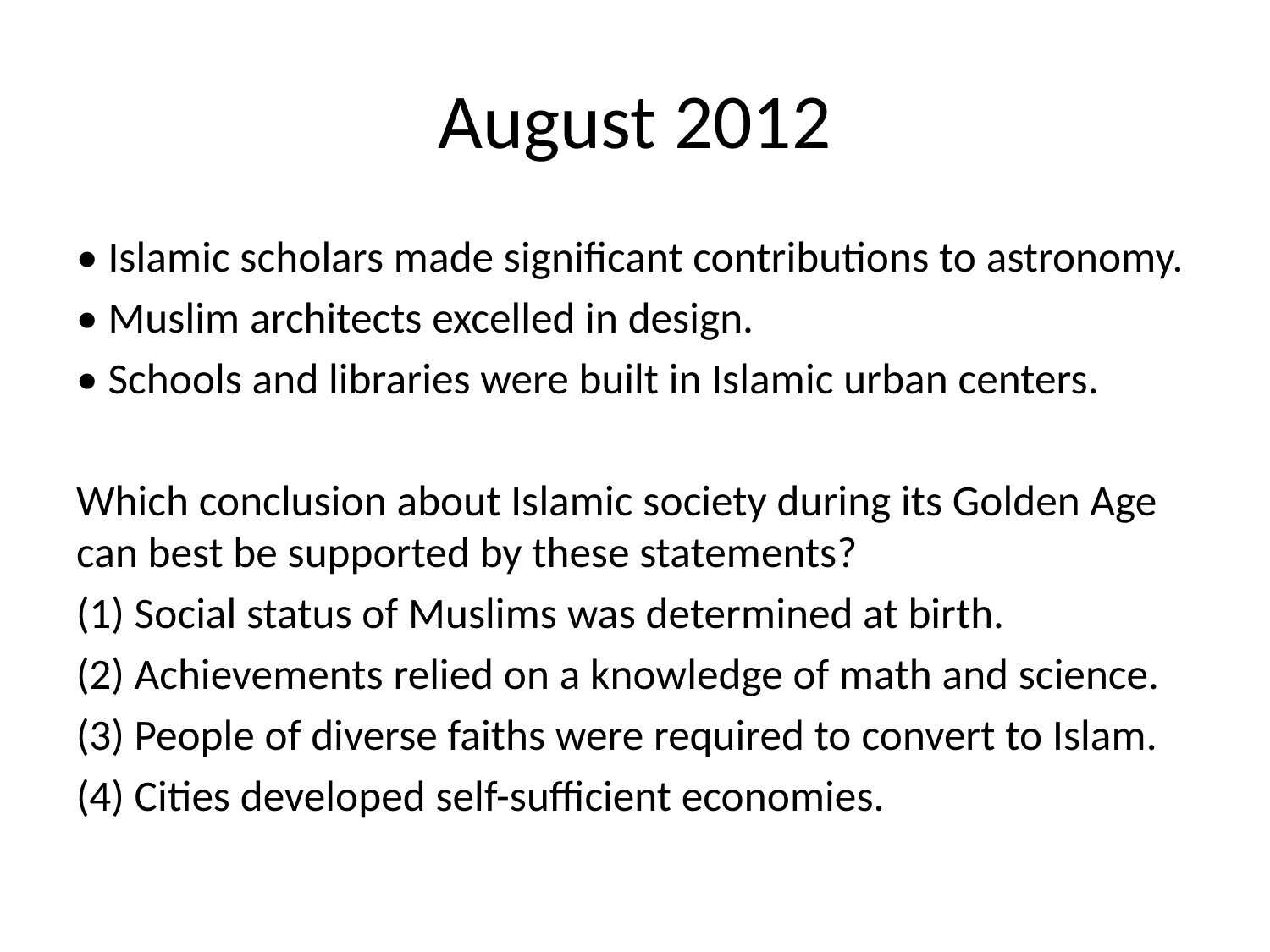

# August 2012
• Islamic scholars made significant contributions to astronomy.
• Muslim architects excelled in design.
• Schools and libraries were built in Islamic urban centers.

Which conclusion about Islamic society during its Golden Age can best be supported by these statements?
(1) Social status of Muslims was determined at birth.
(2) Achievements relied on a knowledge of math and science.
(3) People of diverse faiths were required to convert to Islam.
(4) Cities developed self-sufficient economies.